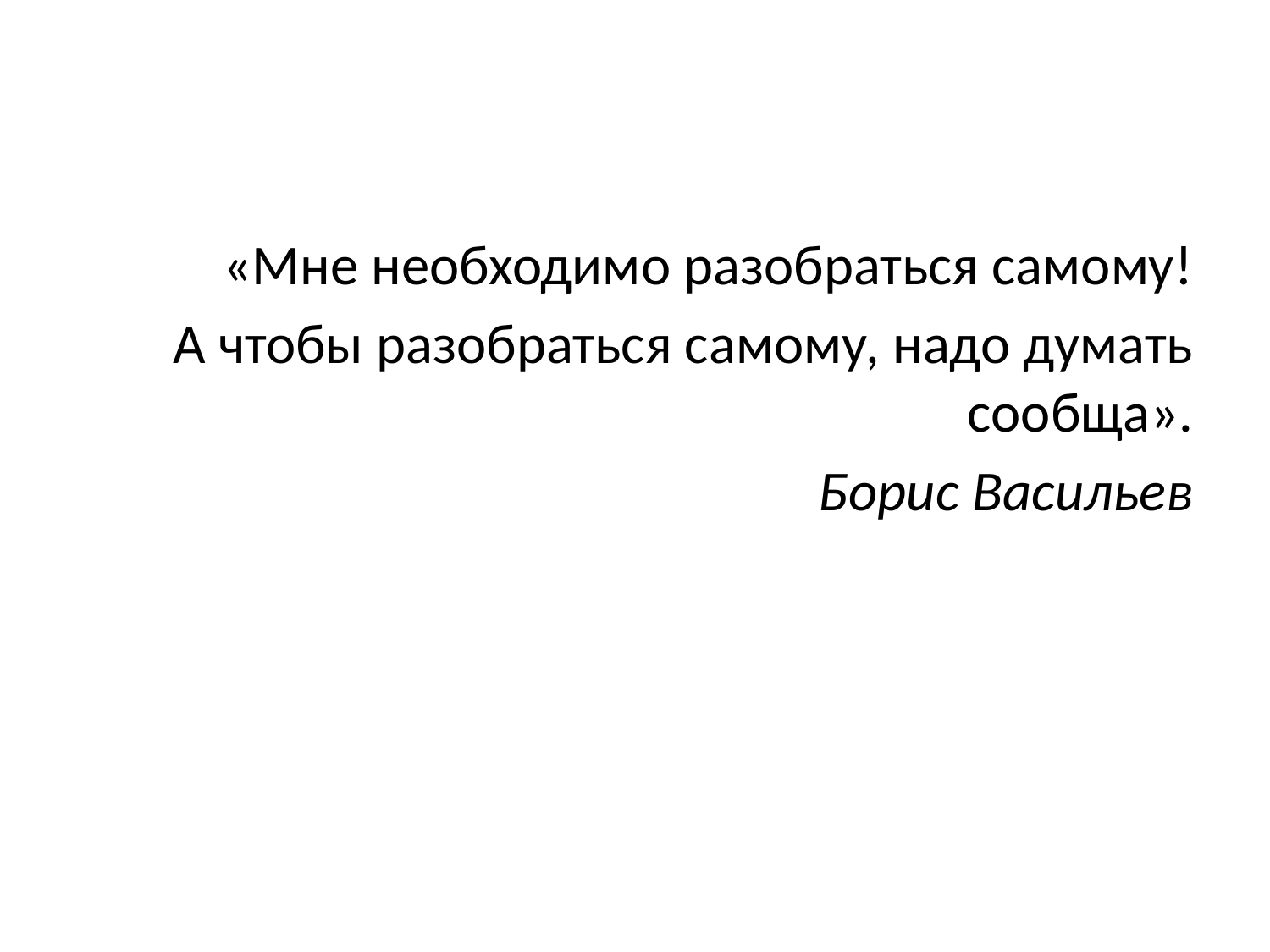

#
«Мне необходимо разобраться самому!
А чтобы разобраться самому, надо думать сообща».
Борис Васильев